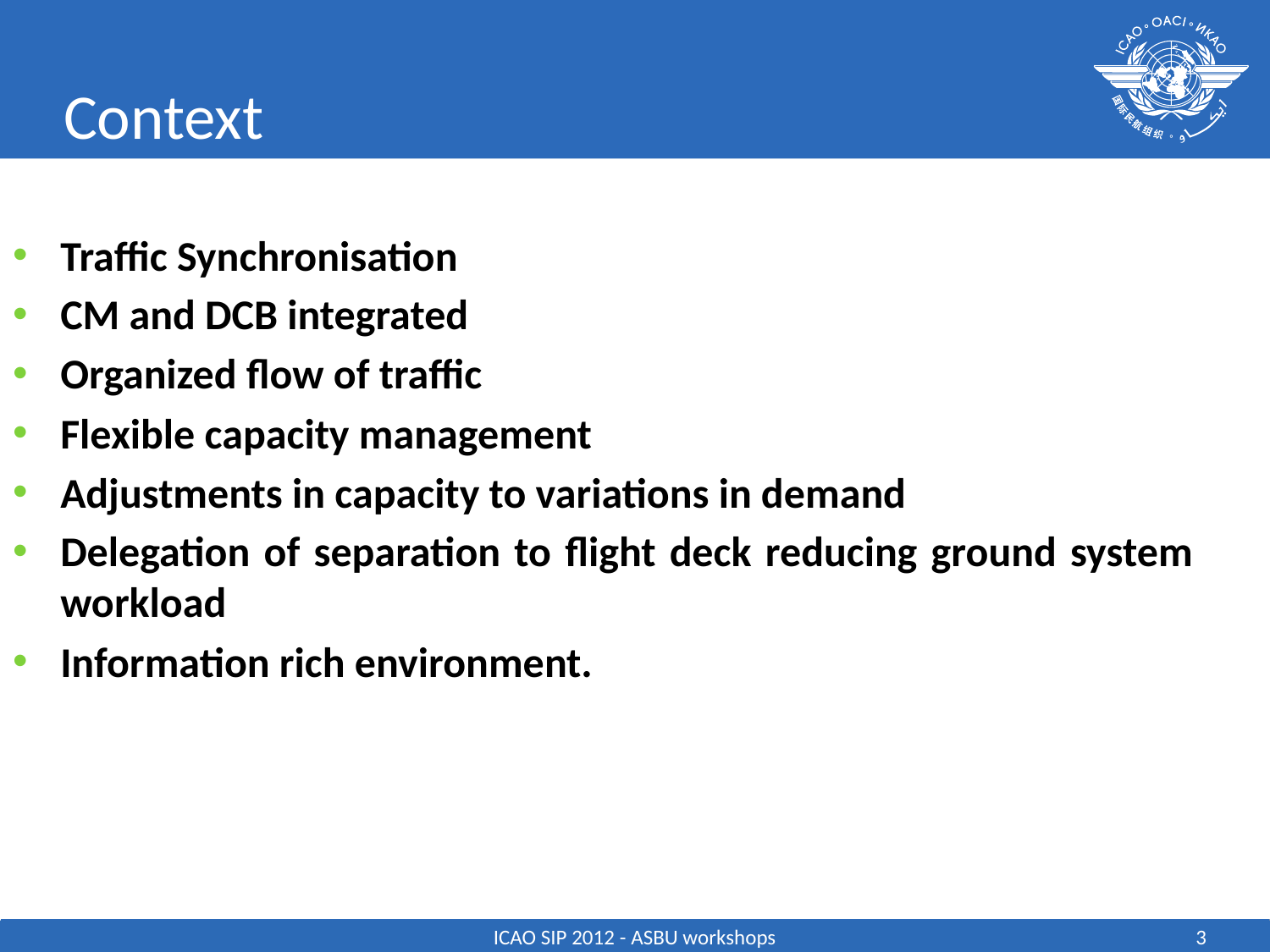

# Context
Traffic Synchronisation
CM and DCB integrated
Organized flow of traffic
Flexible capacity management
Adjustments in capacity to variations in demand
Delegation of separation to flight deck reducing ground system workload
Information rich environment.

ICAO SIP 2012 - ASBU workshops
3